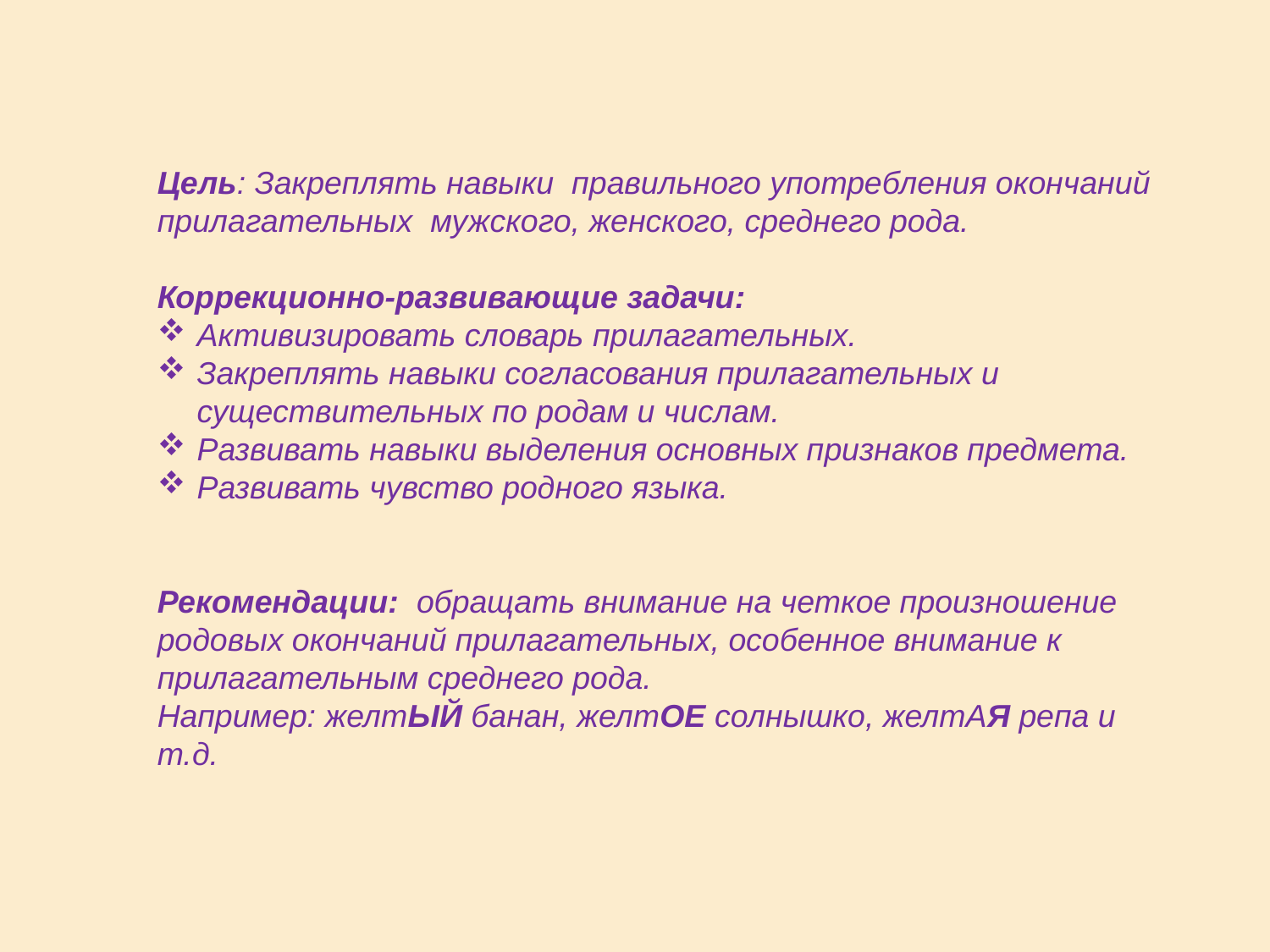

Цель: Закреплять навыки  правильного употребления окончаний  прилагательных  мужского, женского, среднего рода.

Коррекционно-развивающие задачи:
Активизировать словарь прилагательных.
Закреплять навыки согласования прилагательных и существительных по родам и числам.
Развивать навыки выделения основных признаков предмета.
Развивать чувство родного языка.

Рекомендации:  обращать внимание на четкое произношение  родовых окончаний прилагательных, особенное внимание к прилагательным среднего рода.
Например: желтЫЙ банан, желтОЕ солнышко, желтАЯ репа и т.д.